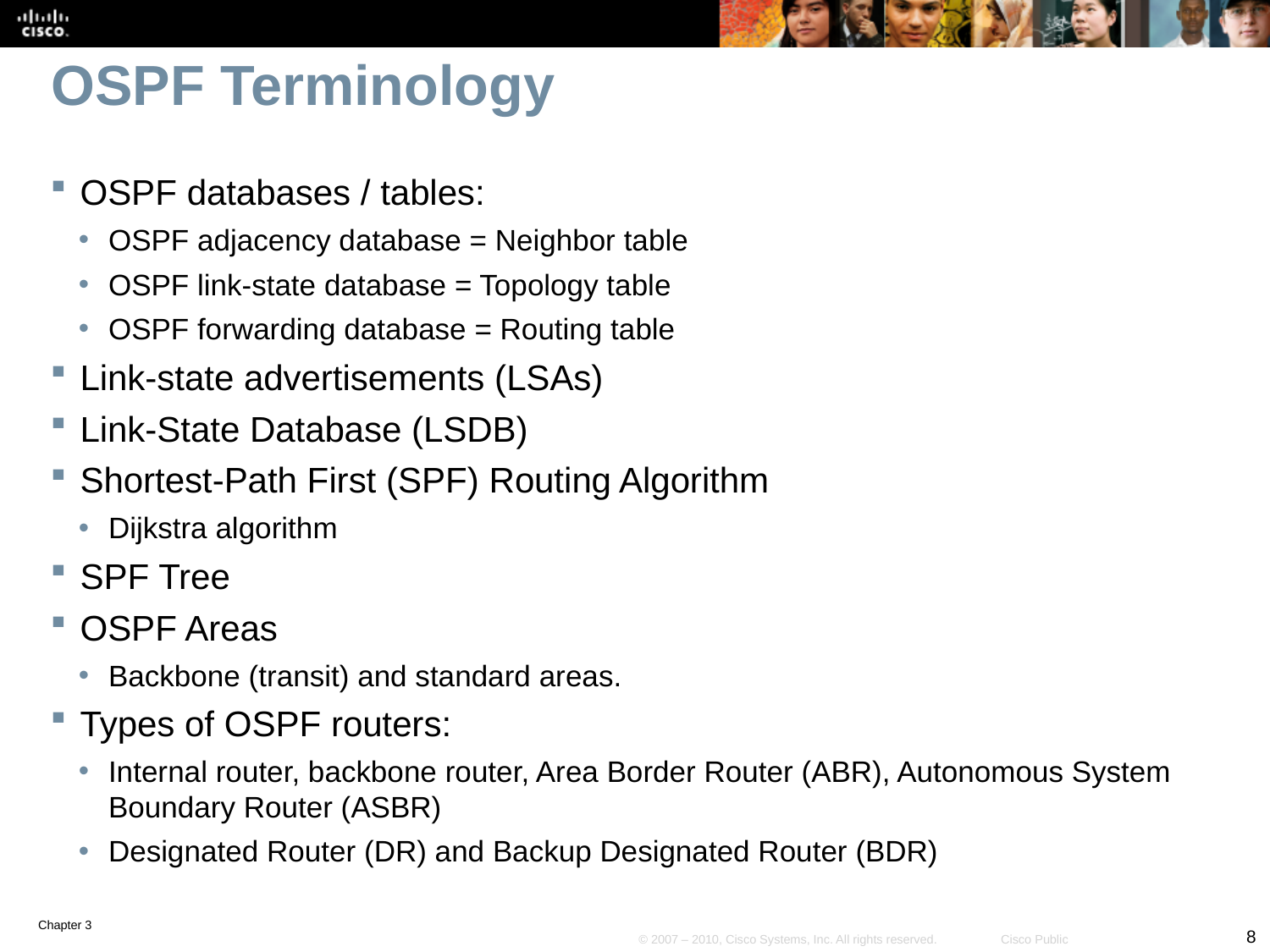

# OSPF Terminology
OSPF databases / tables:
OSPF adjacency database = Neighbor table
OSPF link-state database = Topology table
OSPF forwarding database = Routing table
Link-state advertisements (LSAs)
Link-State Database (LSDB)
Shortest-Path First (SPF) Routing Algorithm
Dijkstra algorithm
SPF Tree
OSPF Areas
Backbone (transit) and standard areas.
Types of OSPF routers:
Internal router, backbone router, Area Border Router (ABR), Autonomous System Boundary Router (ASBR)
Designated Router (DR) and Backup Designated Router (BDR)